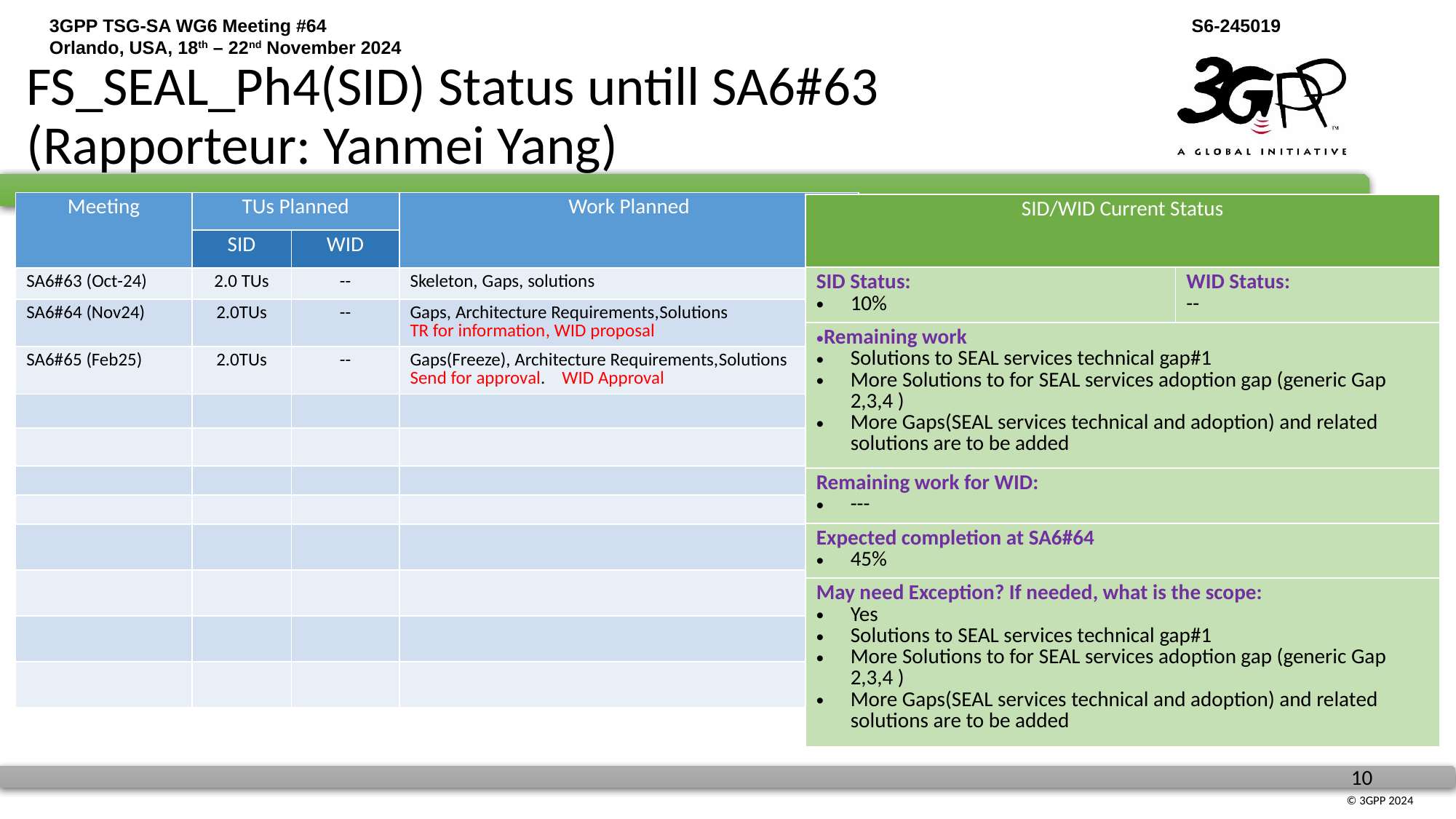

# FS_SEAL_Ph4(SID) Status untill SA6#63 (Rapporteur: Yanmei Yang)
| Meeting | TUs Planned |  | Work Planned |
| --- | --- | --- | --- |
|  | SID | WID |  |
| SA6#63 (Oct-24) | 2.0 TUs | -- | Skeleton, Gaps, solutions |
| SA6#64 (Nov24) | 2.0TUs | -- | Gaps, Architecture Requirements,Solutions TR for information, WID proposal |
| SA6#65 (Feb25) | 2.0TUs | -- | Gaps(Freeze), Architecture Requirements,Solutions Send for approval. WID Approval |
|  |  |  |  |
|  |  |  |  |
|  |  |  |  |
|  |  |  |  |
|  |  |  |  |
|  |  |  |  |
|  |  |  |  |
|  |  |  |  |
| SID/WID Current Status |  |
| --- | --- |
| SID Status: 10% | WID Status: -- |
| Remaining work Solutions to SEAL services technical gap#1 More Solutions to for SEAL services adoption gap (generic Gap 2,3,4 ) More Gaps(SEAL services technical and adoption) and related solutions are to be added |  |
| Remaining work for WID: --- |  |
| Expected completion at SA6#64 45% |  |
| May need Exception? If needed, what is the scope: Yes Solutions to SEAL services technical gap#1 More Solutions to for SEAL services adoption gap (generic Gap 2,3,4 ) More Gaps(SEAL services technical and adoption) and related solutions are to be added |  |